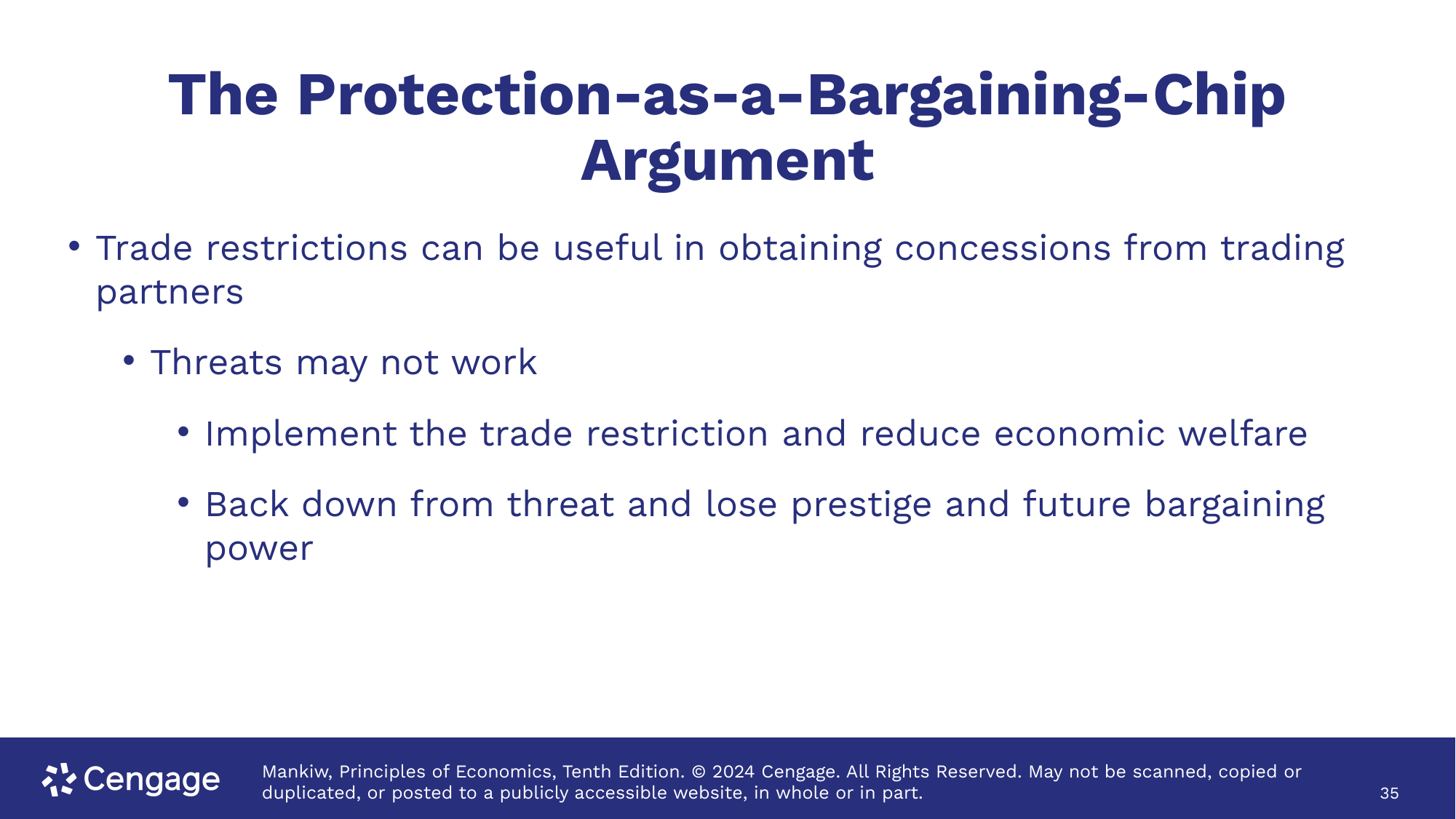

# The Protection-as-a-Bargaining-Chip Argument
Trade restrictions can be useful in obtaining concessions from trading partners
Threats may not work
Implement the trade restriction and reduce economic welfare
Back down from threat and lose prestige and future bargaining power